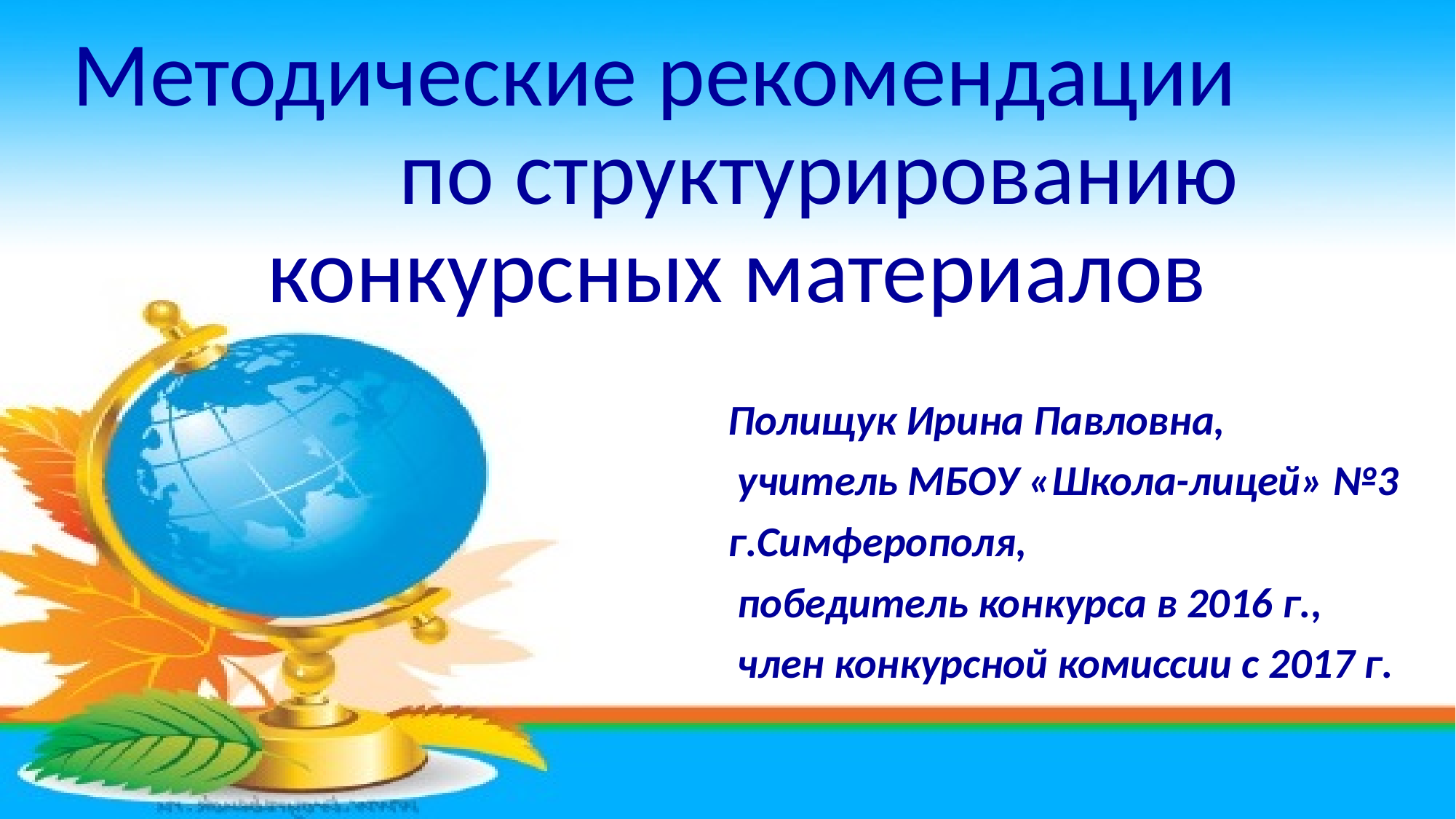

# Методические рекомендации                 по структурированию конкурсных материалов
Полищук Ирина Павловна,
 учитель МБОУ «Школа-лицей» №3
г.Симферополя,
 победитель конкурса в 2016 г.,
 член конкурсной комиссии с 2017 г.